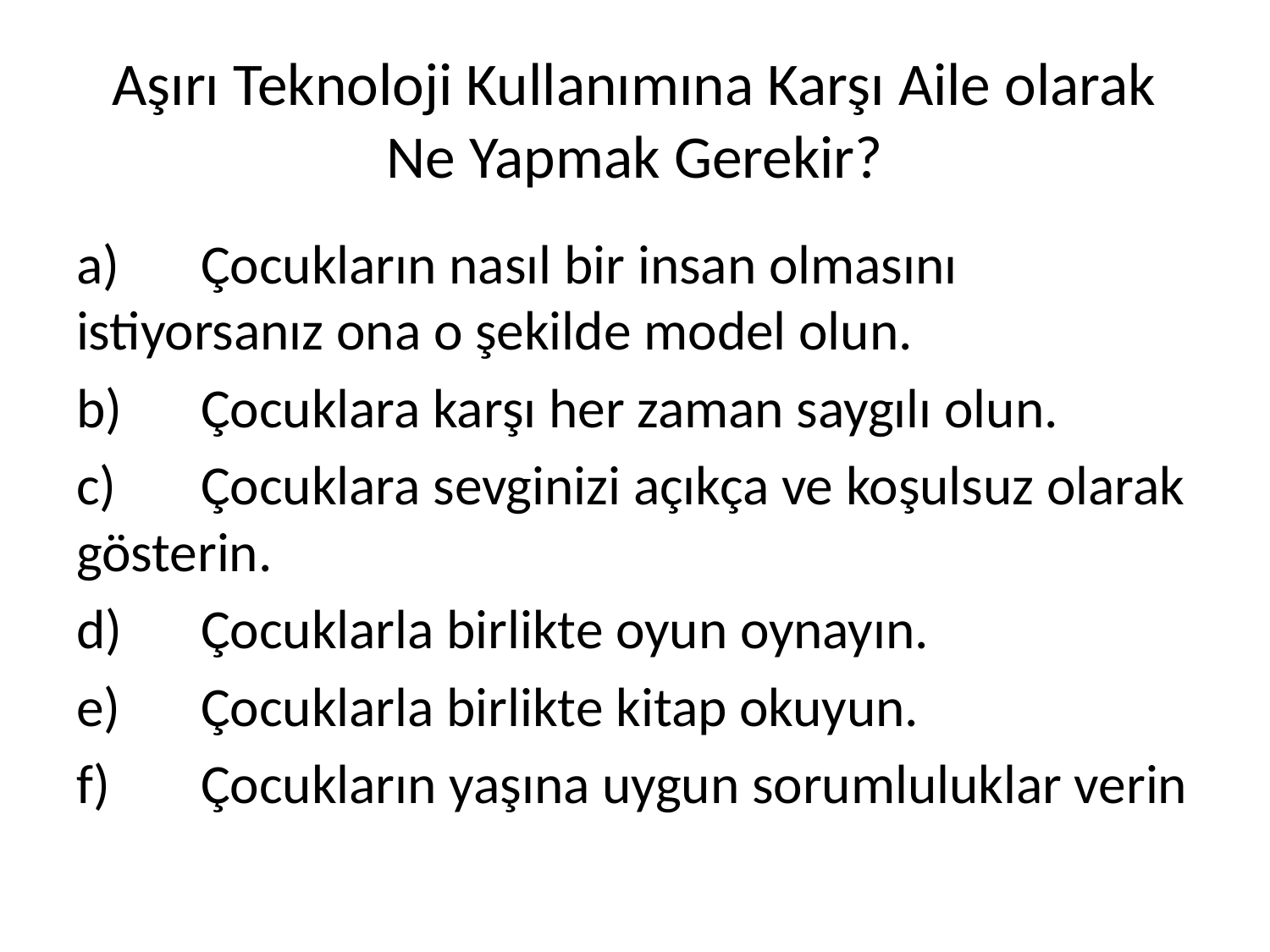

# Aşırı Teknoloji Kullanımına Karşı Aile olarak Ne Yapmak Gerekir?
a)	Çocukların nasıl bir insan olmasını istiyorsanız ona o şekilde model olun.
b)	Çocuklara karşı her zaman saygılı olun.
c)	Çocuklara sevginizi açıkça ve koşulsuz olarak gösterin.
d)	Çocuklarla birlikte oyun oynayın.
e)	Çocuklarla birlikte kitap okuyun.
f)	Çocukların yaşına uygun sorumluluklar verin